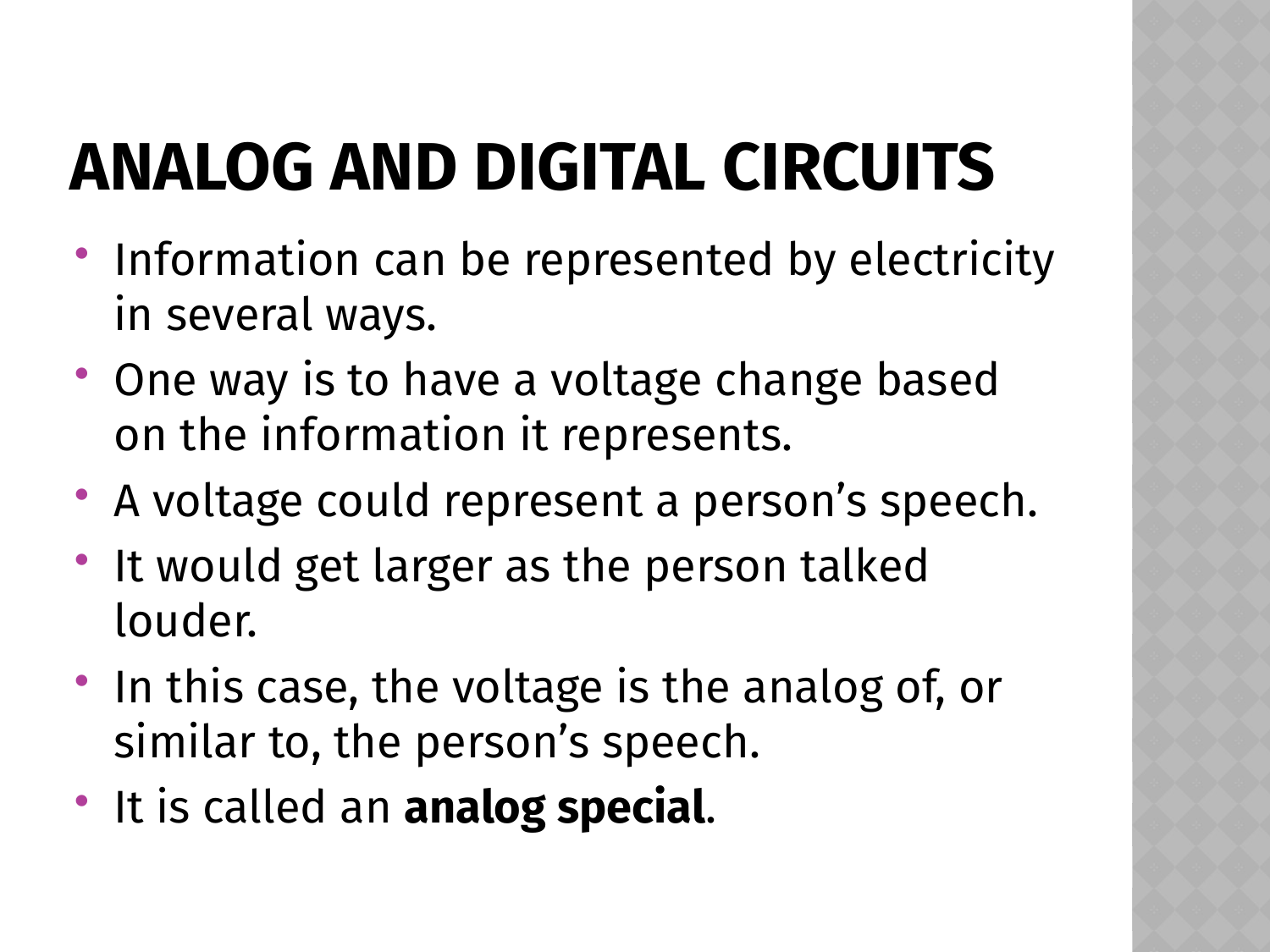

# Analog and digital circuits
Information can be represented by electricity in several ways.
One way is to have a voltage change based on the information it represents.
A voltage could represent a person’s speech.
It would get larger as the person talked louder.
In this case, the voltage is the analog of, or similar to, the person’s speech.
It is called an analog special.